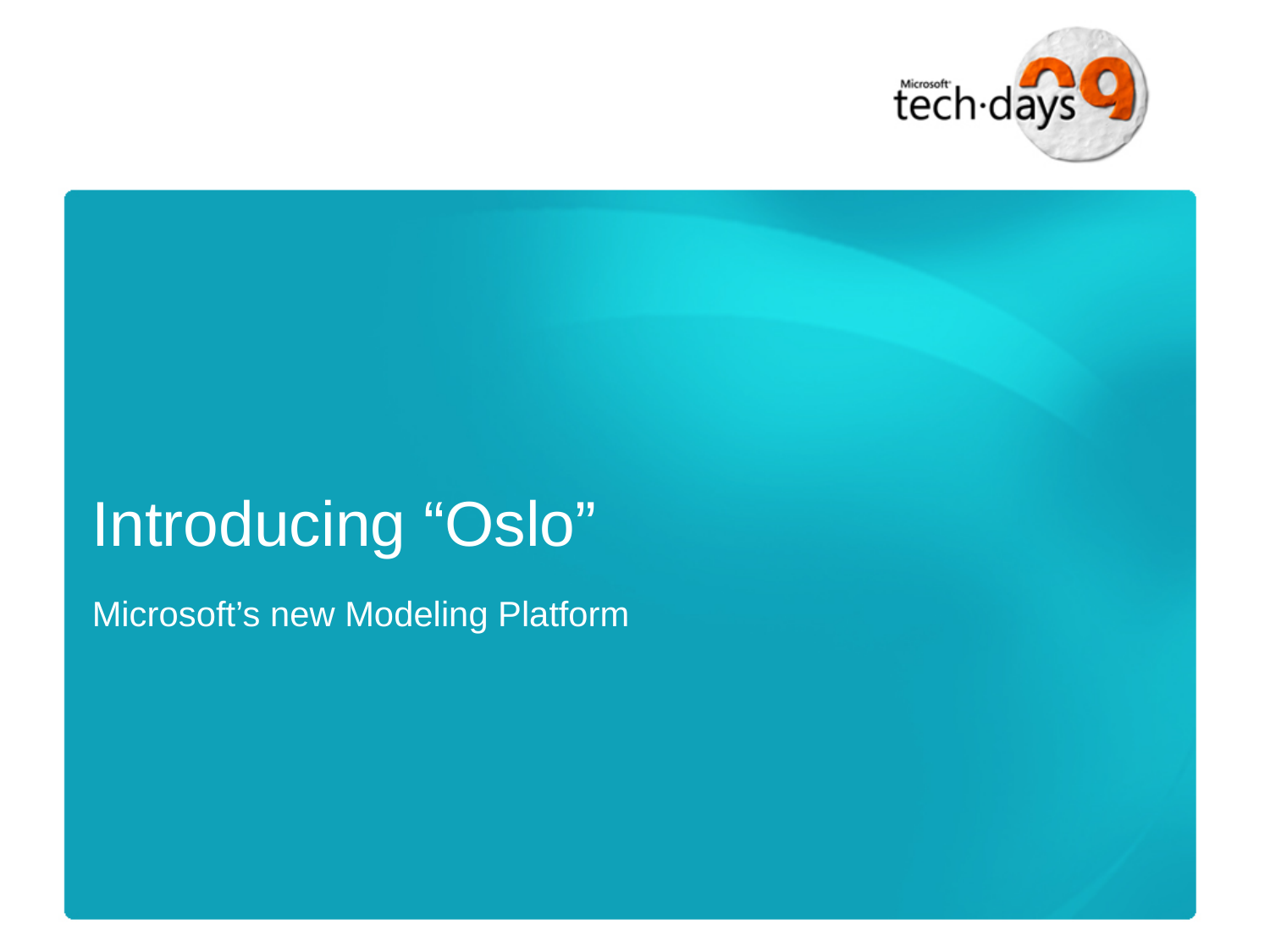

# Introducing “Oslo”
Microsoft’s new Modeling Platform